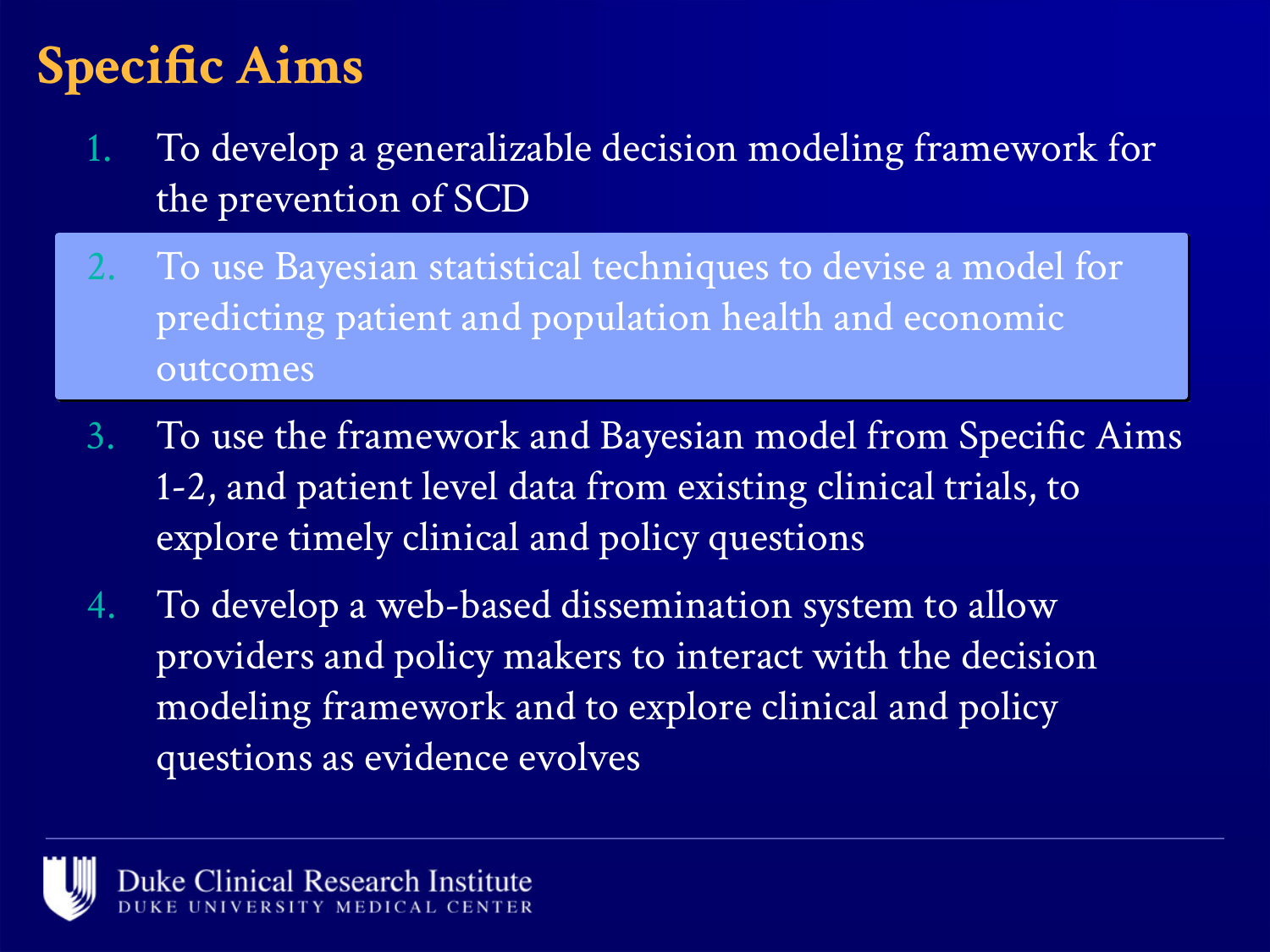

# Specific Aims
To develop a generalizable decision modeling framework for the prevention of SCD
To use Bayesian statistical techniques to devise a model for predicting patient and population health and economic outcomes
To use the framework and Bayesian model from Specific Aims 1-2, and patient level data from existing clinical trials, to explore timely clinical and policy questions
To develop a web-based dissemination system to allow providers and policy makers to interact with the decision modeling framework and to explore clinical and policy questions as evidence evolves